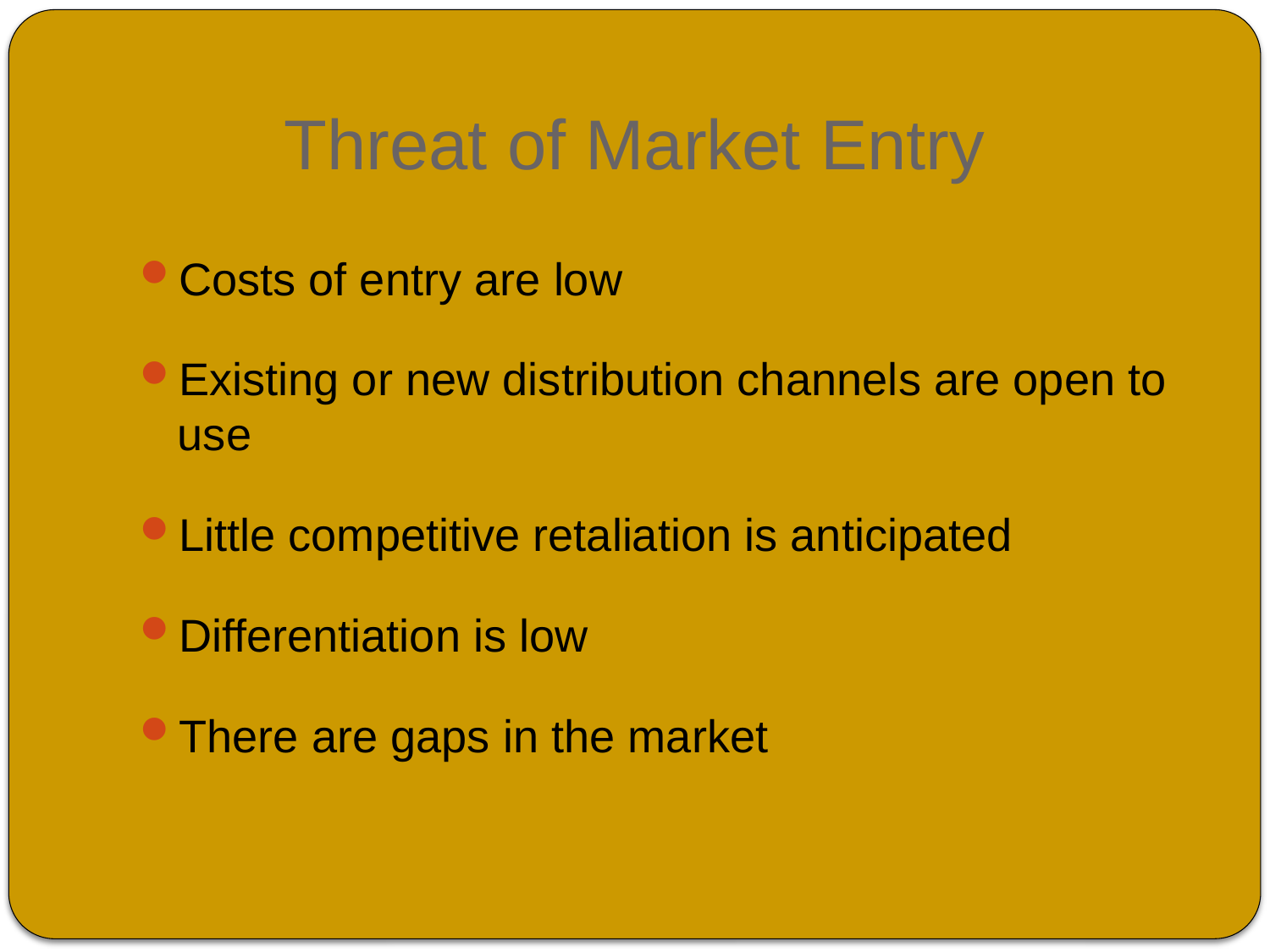

# Threat of Market Entry
Costs of entry are low

Existing or new distribution channels are open to use

Little competitive retaliation is anticipated

Differentiation is low

There are gaps in the market